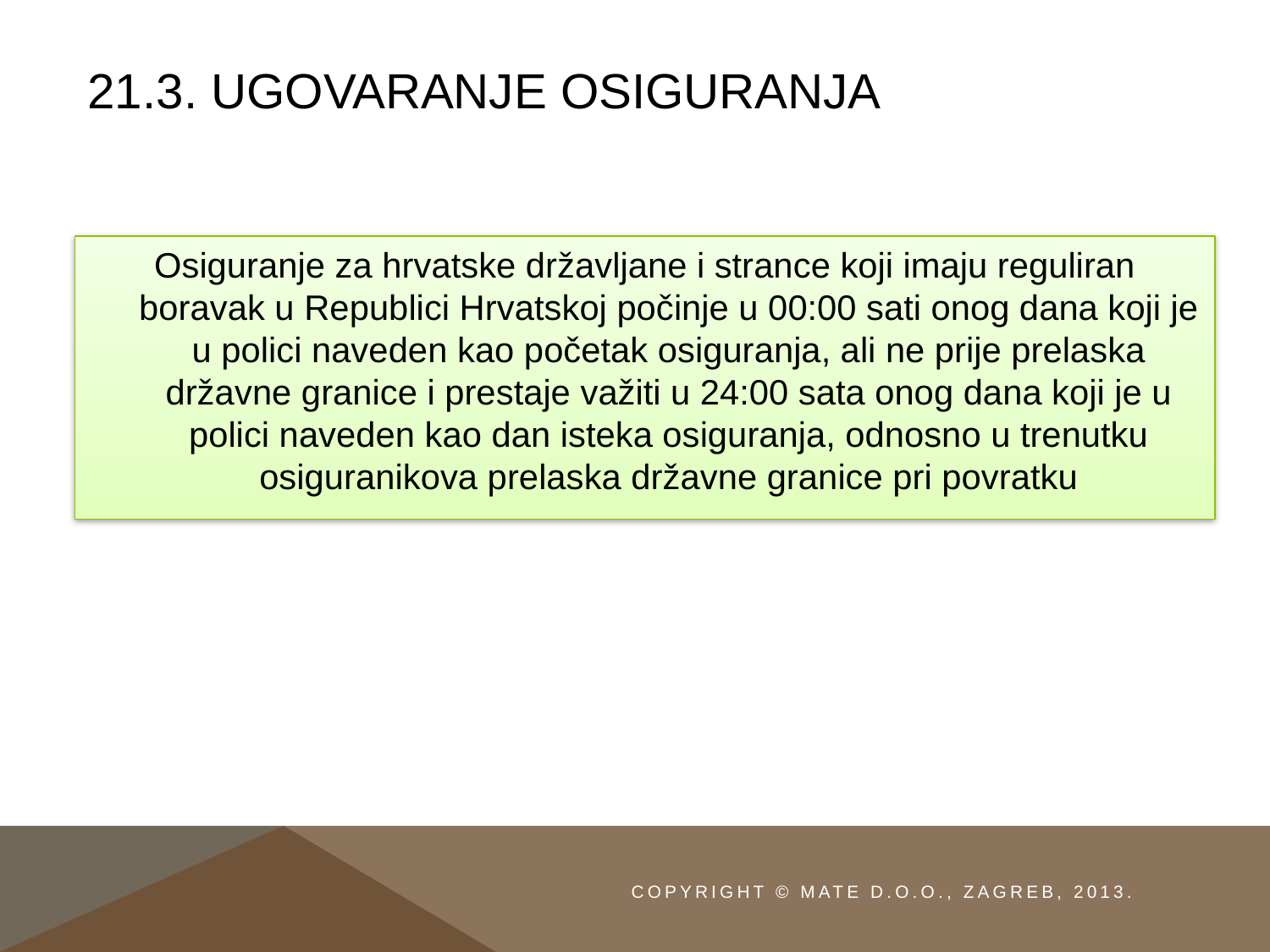

# 21.3. Ugovaranje osiguranja
Osiguranje za hrvatske državljane i strance koji imaju reguliran boravak u Republici Hrvatskoj počinje u 00:00 sati onog dana koji je u polici naveden kao početak osiguranja, ali ne prije prelaska državne granice i prestaje važiti u 24:00 sata onog dana koji je u polici naveden kao dan isteka osiguranja, odnosno u trenutku osiguranikova prelaska državne granice pri povratku
Copyright © MATE d.o.o., Zagreb, 2013.